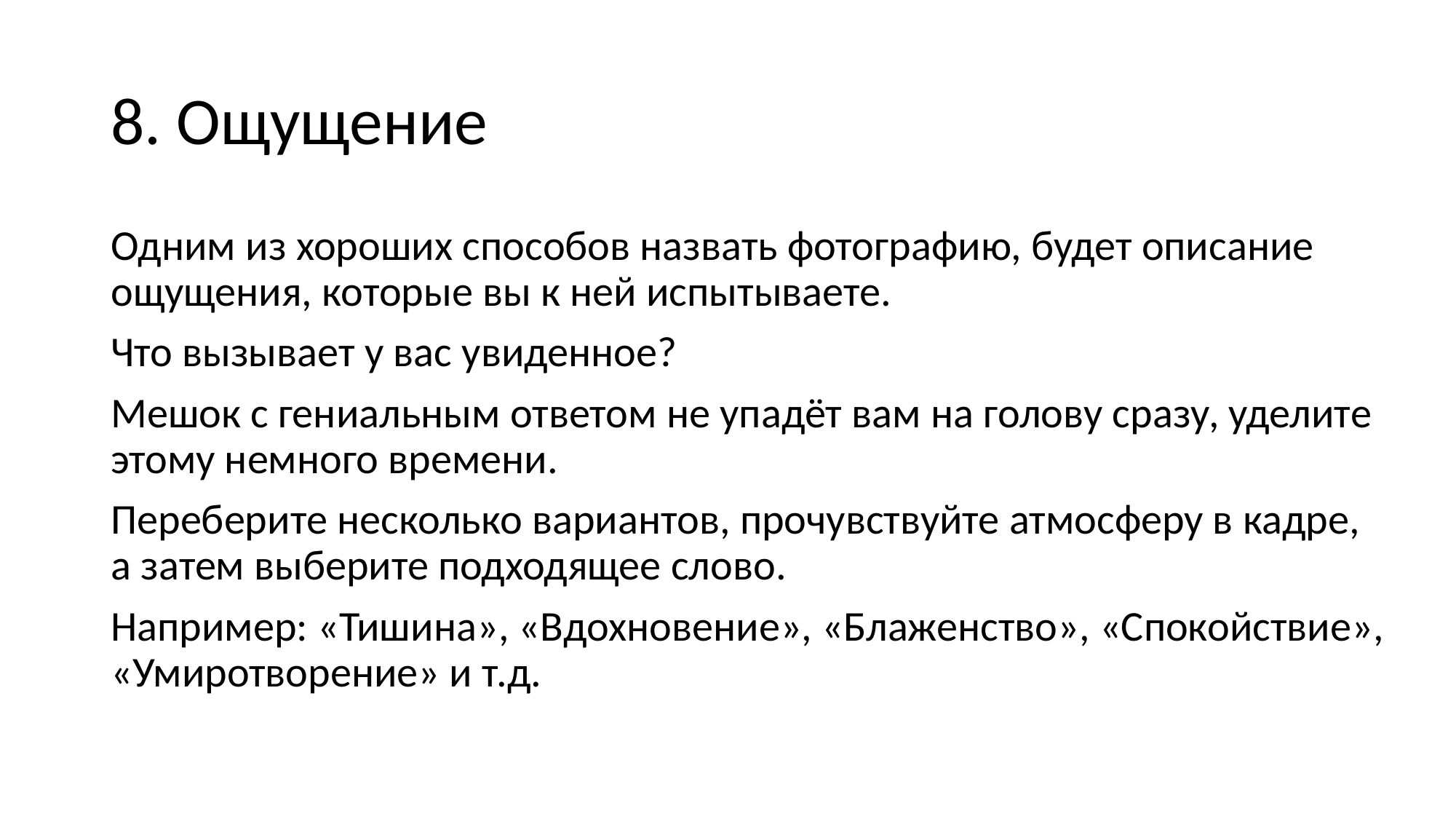

# 8. Ощущение
Одним из хороших способов назвать фотографию, будет описание ощущения, которые вы к ней испытываете.
Что вызывает у вас увиденное?
Мешок с гениальным ответом не упадёт вам на голову сразу, уделите этому немного времени.
Переберите несколько вариантов, прочувствуйте атмосферу в кадре, а затем выберите подходящее слово.
Например: «Тишина», «Вдохновение», «Блаженство», «Спокойствие», «Умиротворение» и т.д.